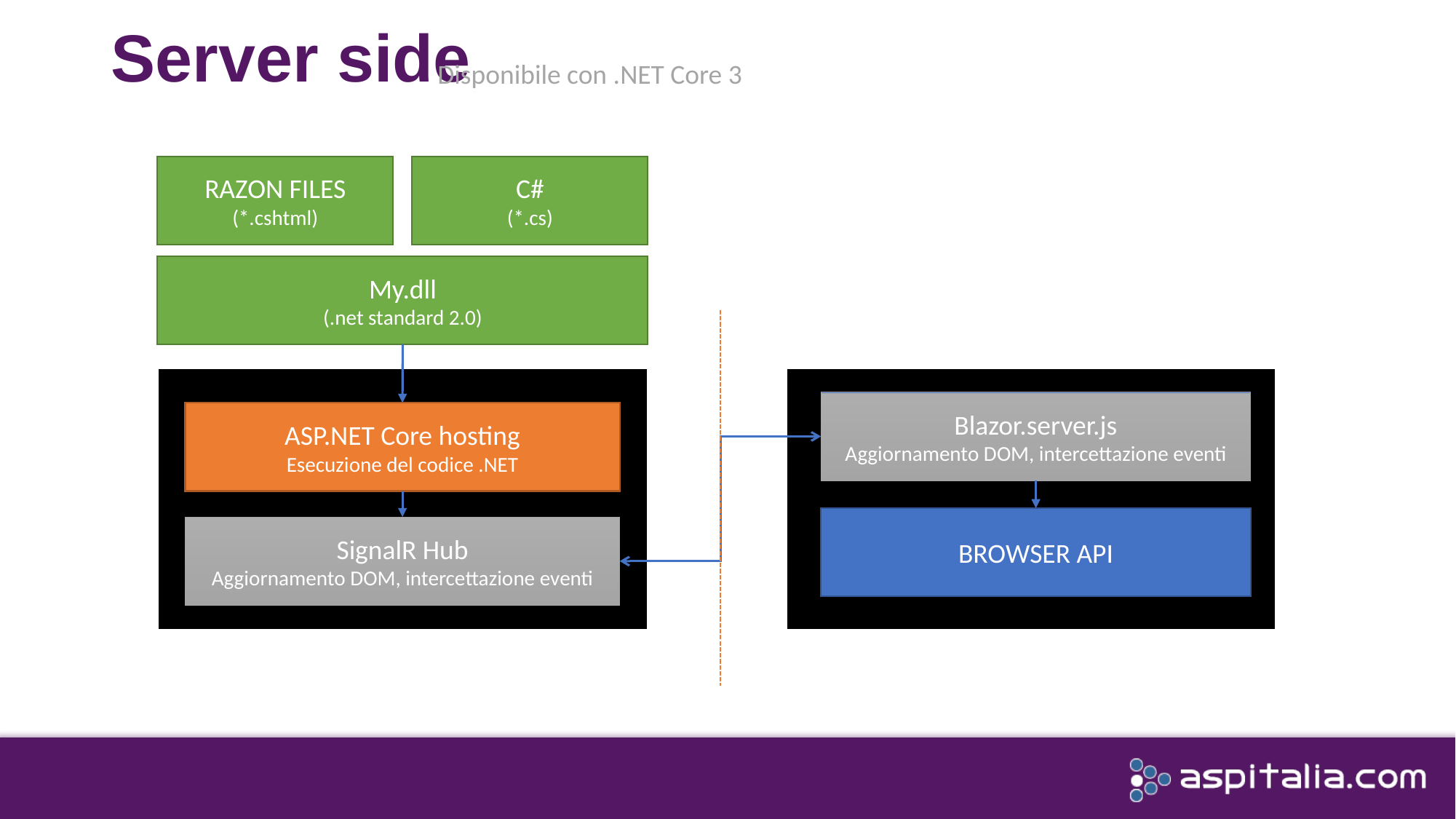

# Server side
Disponibile con .NET Core 3
RAZON FILES
(*.cshtml)
C#
(*.cs)
My.dll
(.net standard 2.0)

Blazor.server.js
Aggiornamento DOM, intercettazione eventi
ASP.NET Core hosting
Esecuzione del codice .NET
BROWSER API
SignalR Hub
Aggiornamento DOM, intercettazione eventi